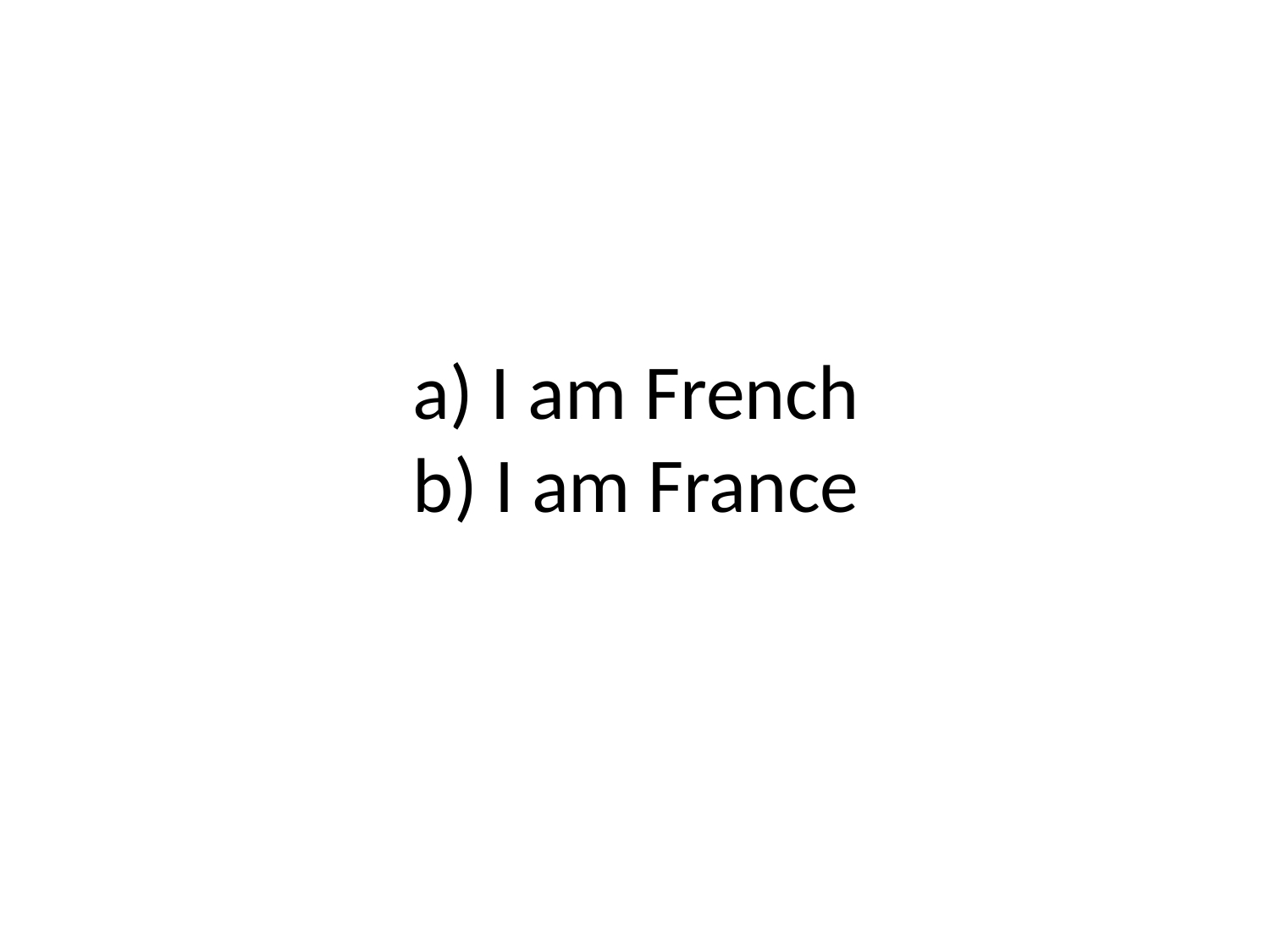

# a) I am French b) I am France